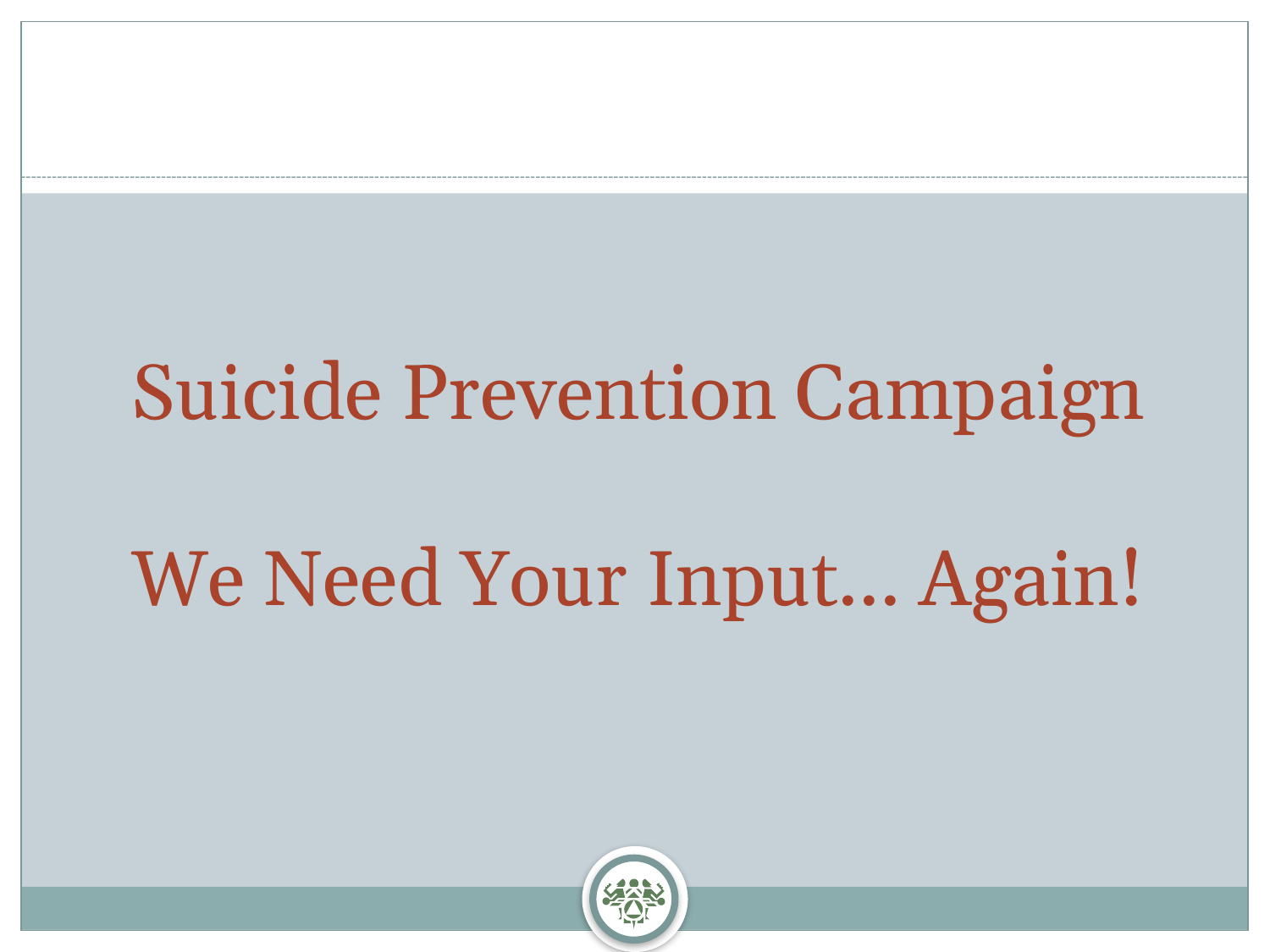

# Suicide Prevention Campaign We Need Your Input... Again!